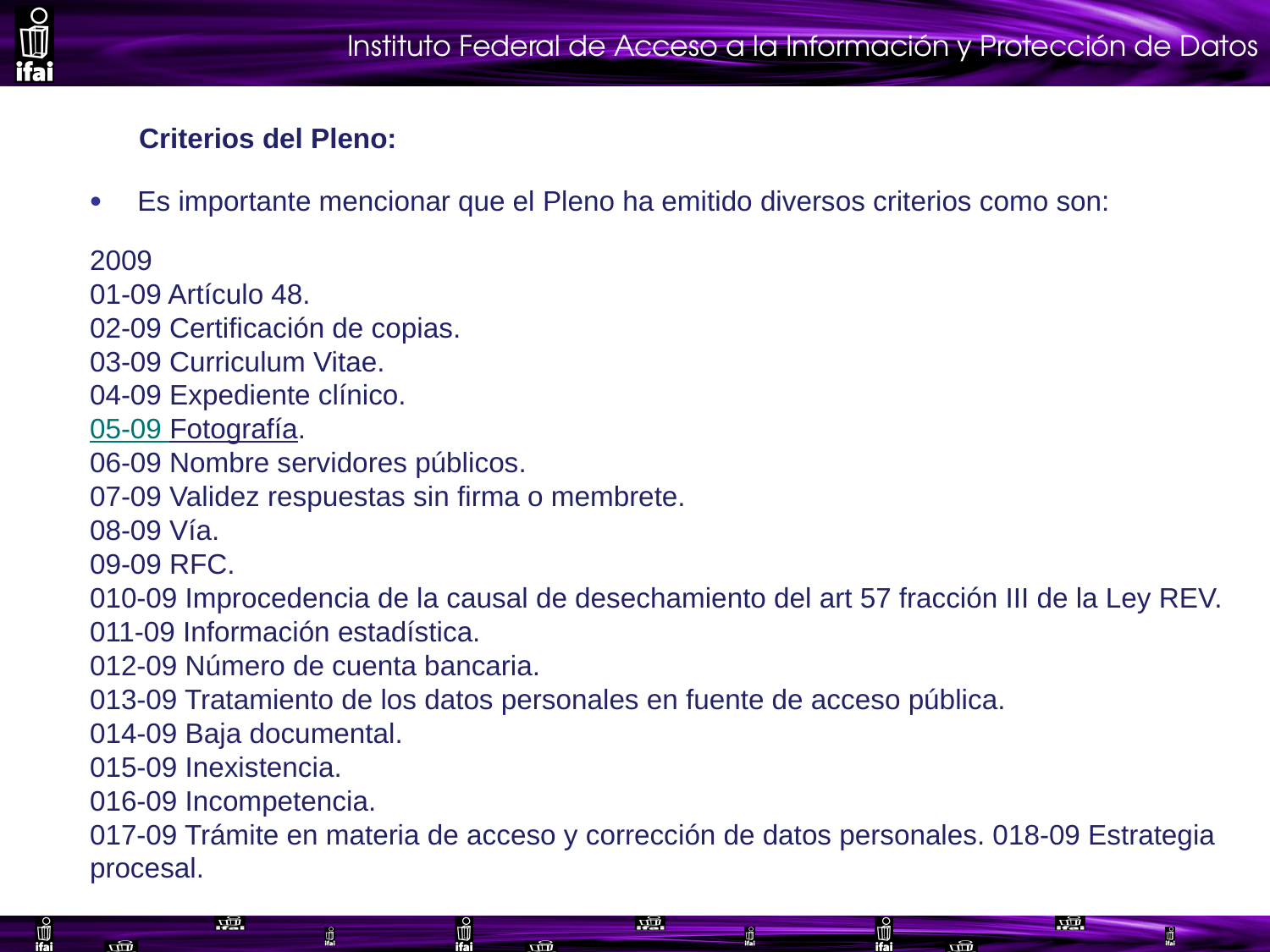

Criterios del Pleno:

Es importante mencionar que el Pleno ha emitido diversos criterios como son:

2009
01-09 Artículo 48.
02-09 Certificación de copias.
03-09 Curriculum Vitae.
04-09 Expediente clínico.
05-09 Fotografía.
06-09 Nombre servidores públicos.
07-09 Validez respuestas sin firma o membrete.
08-09 Vía.
09-09 RFC.
010-09 Improcedencia de la causal de desechamiento del art 57 fracción III de la Ley REV.
011-09 Información estadística.
012-09 Número de cuenta bancaria.
013-09 Tratamiento de los datos personales en fuente de acceso pública.
014-09 Baja documental.
015-09 Inexistencia.
016-09 Incompetencia.
017-09 Trámite en materia de acceso y corrección de datos personales. 018-09 Estrategia procesal.